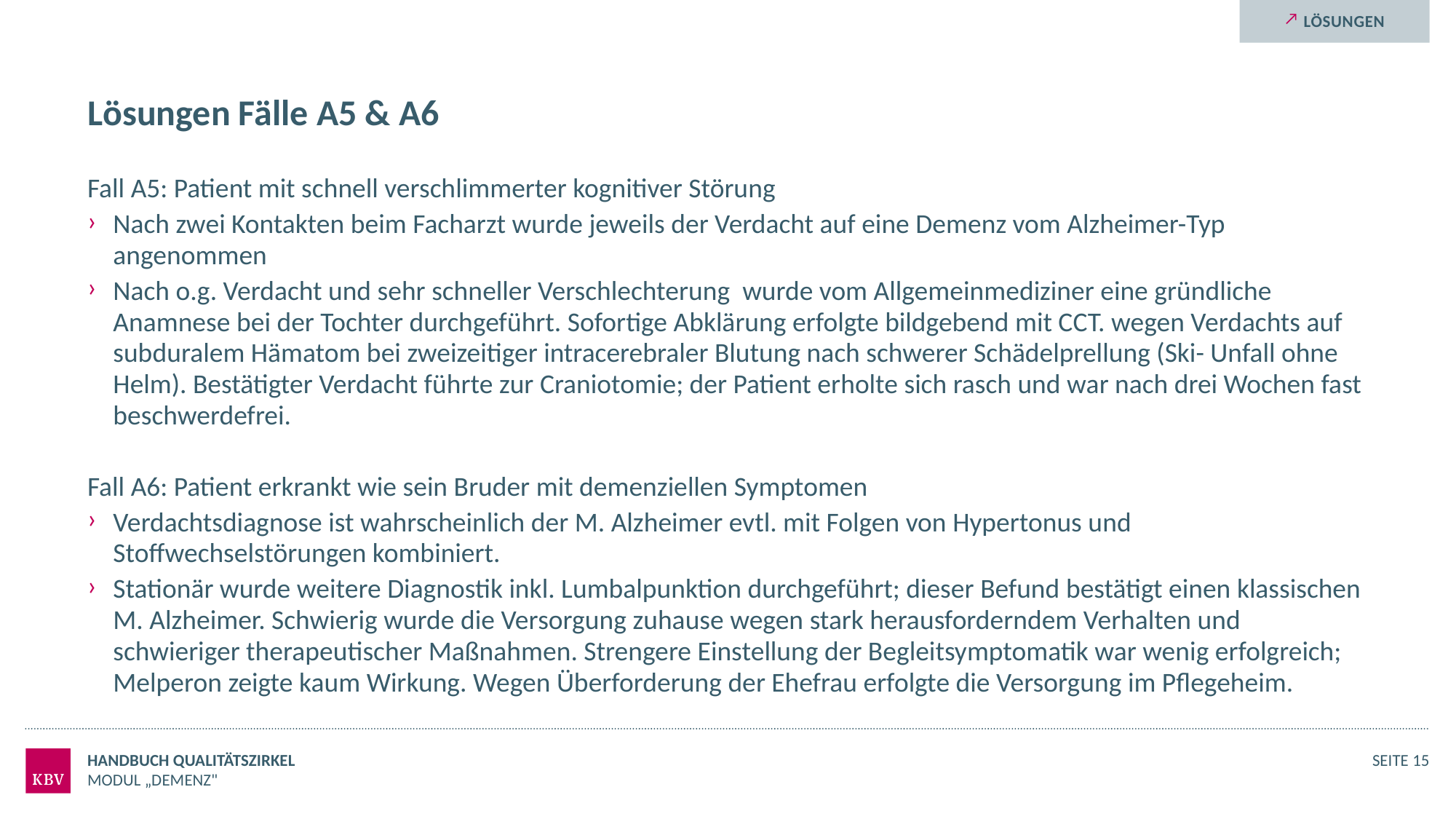

Lösungen
# Lösungen Fälle A5 & A6
Fall A5: Patient mit schnell verschlimmerter kognitiver Störung
Nach zwei Kontakten beim Facharzt wurde jeweils der Verdacht auf eine Demenz vom Alzheimer-Typ angenommen
Nach o.g. Verdacht und sehr schneller Verschlechterung  wurde vom Allgemeinmediziner eine gründliche Anamnese bei der Tochter durchgeführt. Sofortige Abklärung erfolgte bildgebend mit CCT. wegen Verdachts auf subduralem Hämatom bei zweizeitiger intracerebraler Blutung nach schwerer Schädelprellung (Ski- Unfall ohne Helm). Bestätigter Verdacht führte zur Craniotomie; der Patient erholte sich rasch und war nach drei Wochen fast beschwerdefrei.

Fall A6: Patient erkrankt wie sein Bruder mit demenziellen Symptomen
Verdachtsdiagnose ist wahrscheinlich der M. Alzheimer evtl. mit Folgen von Hypertonus und Stoffwechselstörungen kombiniert.
Stationär wurde weitere Diagnostik inkl. Lumbalpunktion durchgeführt; dieser Befund bestätigt einen klassischen M. Alzheimer. Schwierig wurde die Versorgung zuhause wegen stark herausforderndem Verhalten und schwieriger therapeutischer Maßnahmen. Strengere Einstellung der Begleitsymptomatik war wenig erfolgreich; Melperon zeigte kaum Wirkung. Wegen Überforderung der Ehefrau erfolgte die Versorgung im Pflegeheim.

Handbuch Qualitätszirkel
Seite 15
Modul „Demenz"